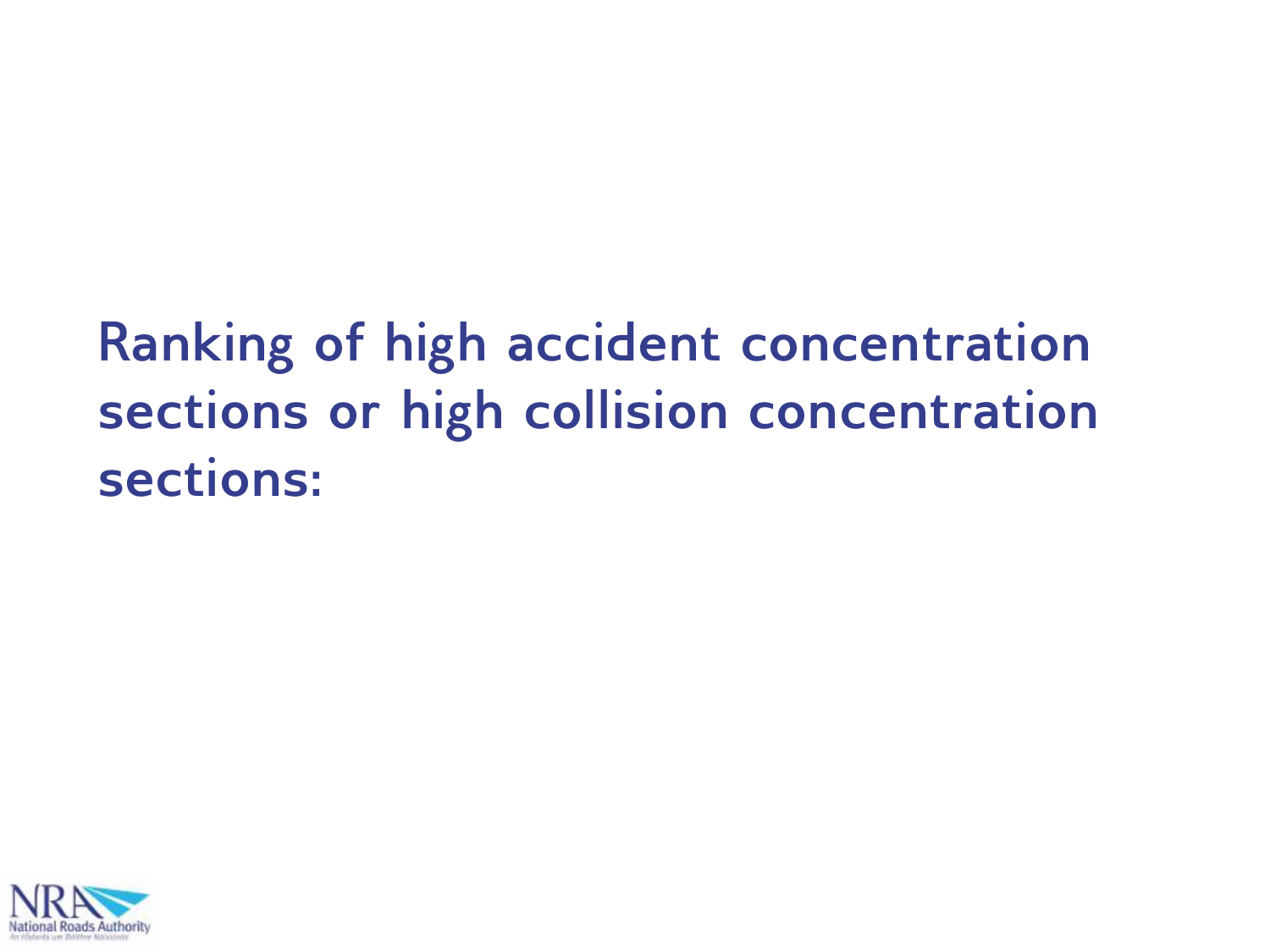

# Ranking of high accident concentration sections or high collision concentration sections: